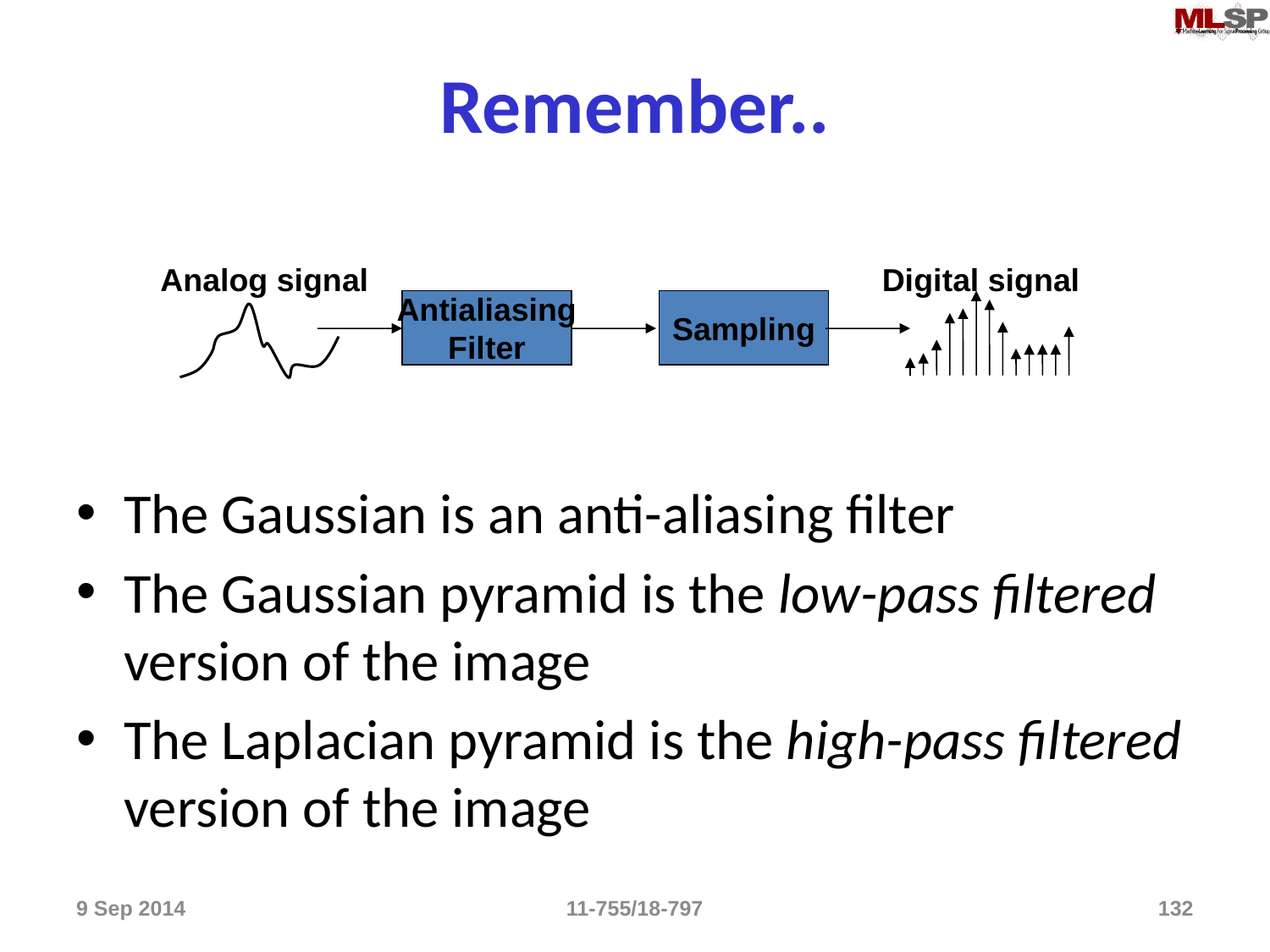

# Remember..
Analog signal
Digital signal
Antialiasing
Filter
Sampling

The Gaussian is an anti-aliasing filter
The Gaussian pyramid is the low-pass filtered version of the image
The Laplacian pyramid is the high-pass filtered version of the image
9 Sep 2014
11-755/18-797
132